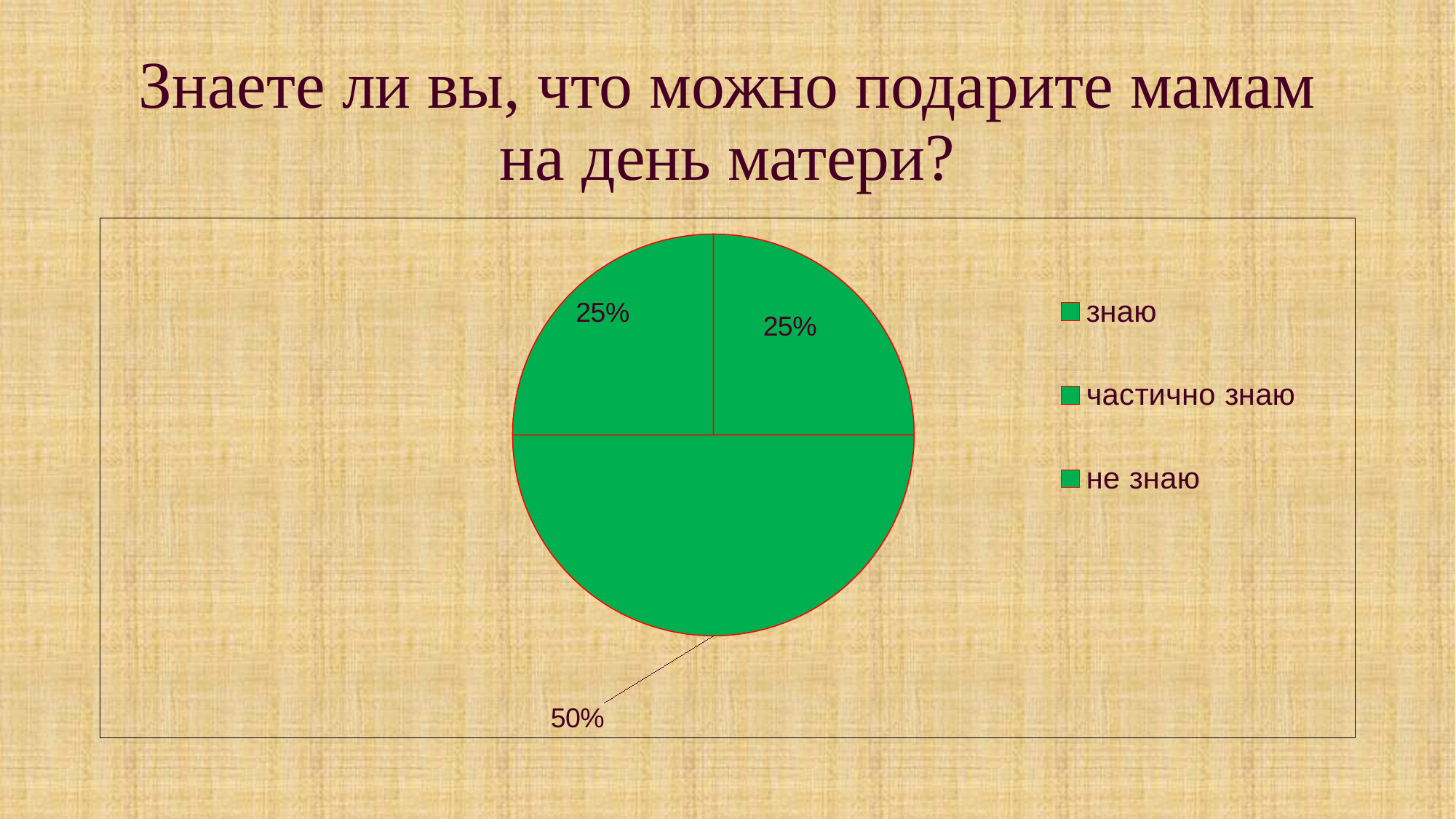

# Знаете ли вы, что можно подарите мамам на день матери?

### Chart

| Category | Продажи |
|---|---|
| знаю | 5.0 |
| частично знаю | 10.0 |
| не знаю | 5.0 |